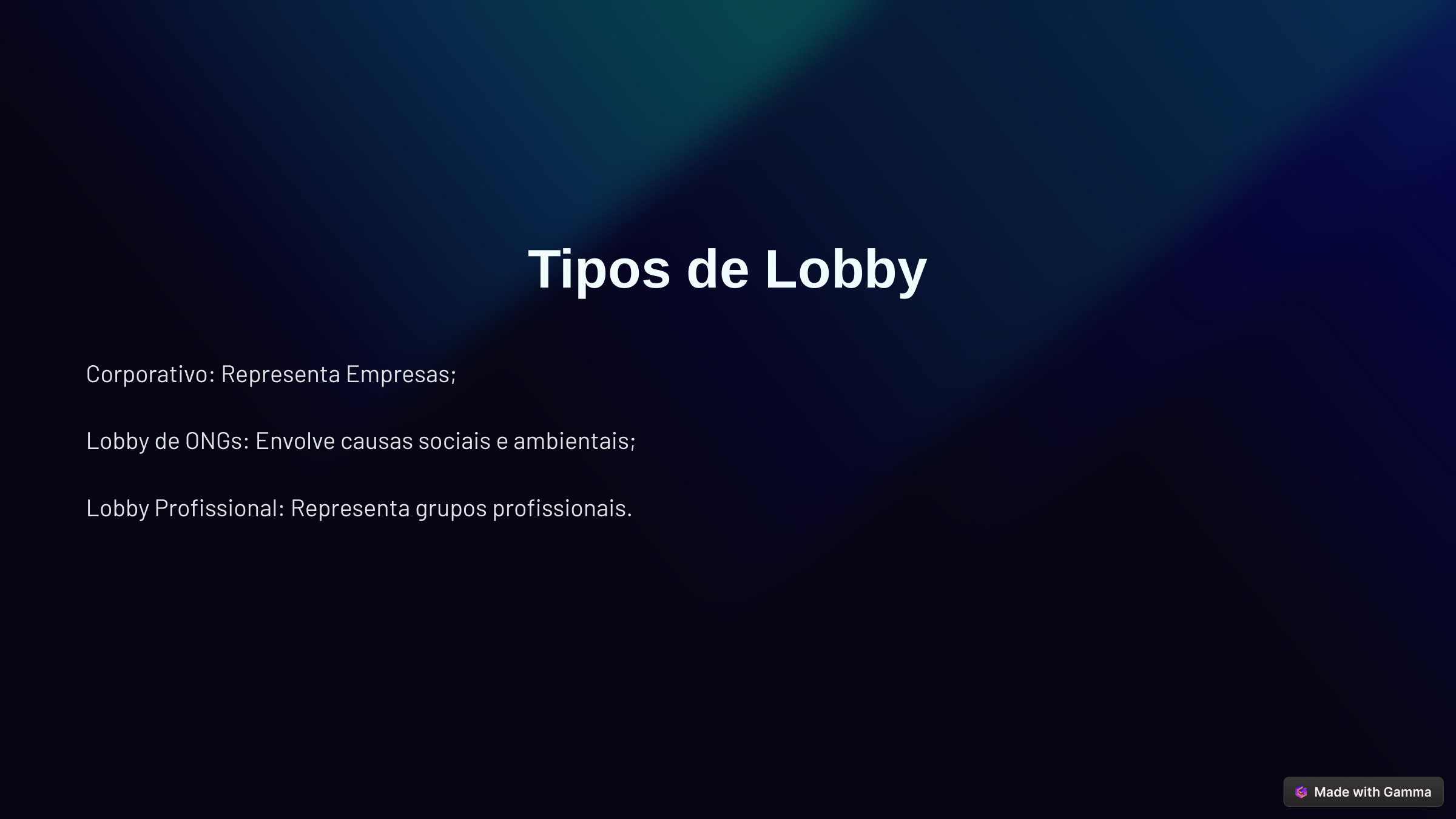

Tipos de Lobby
Corporativo: Representa Empresas;
Lobby de ONGs: Envolve causas sociais e ambientais;
Lobby Profissional: Representa grupos profissionais.